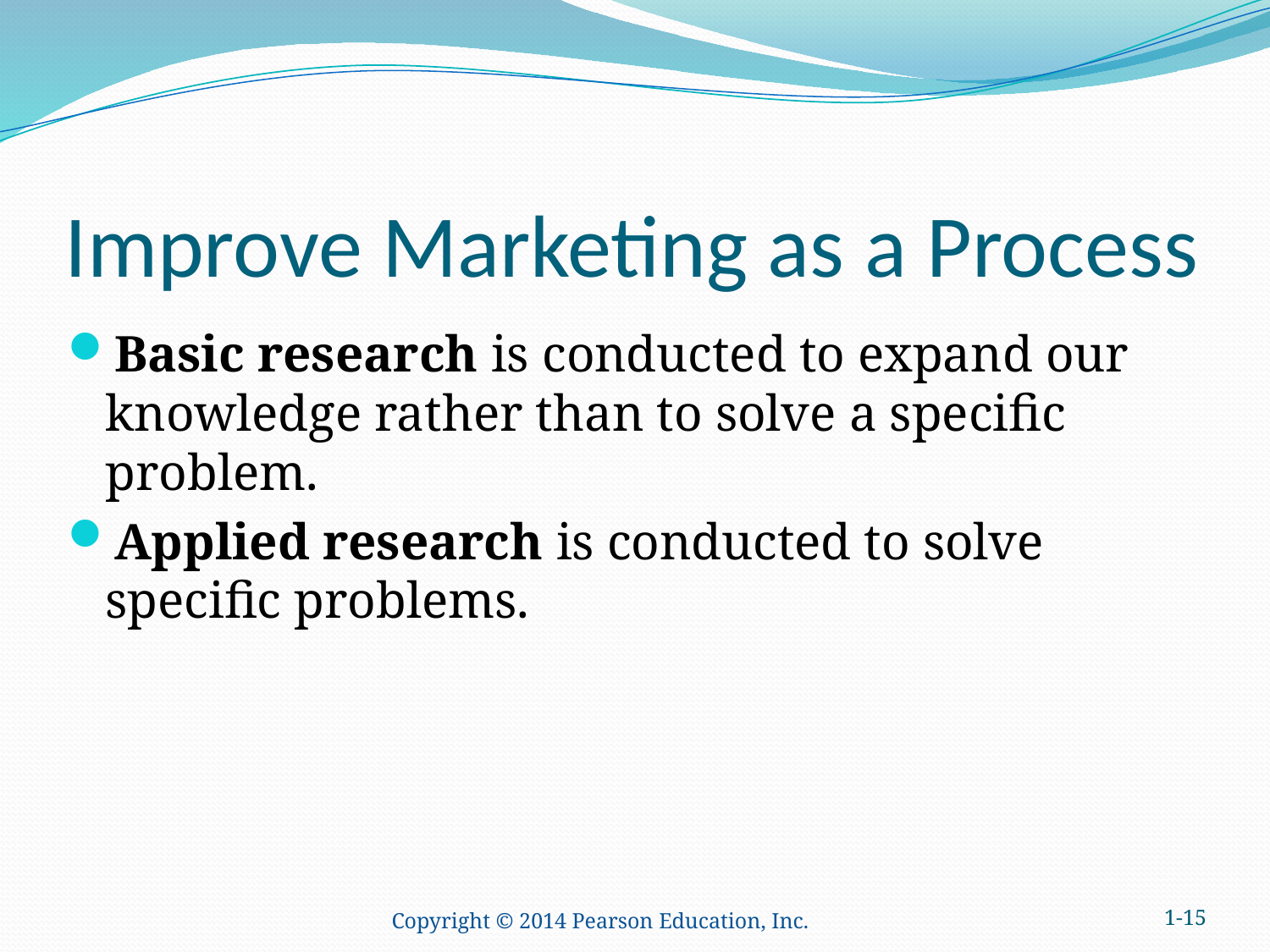

# Improve Marketing as a Process
Basic research is conducted to expand our knowledge rather than to solve a specific problem.
Applied research is conducted to solve specific problems.
Copyright © 2014 Pearson Education, Inc.
1-15